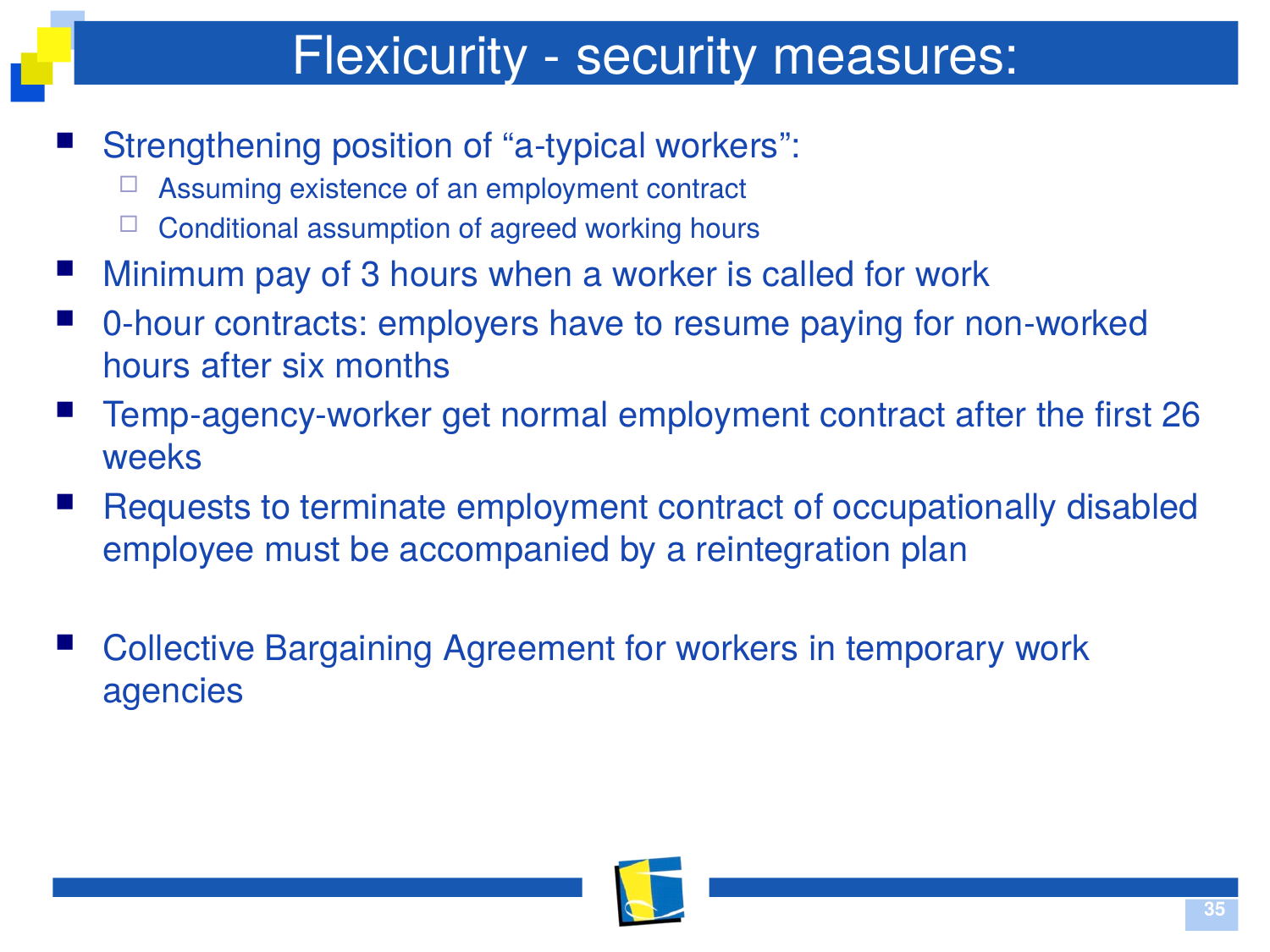

# Flexicurity - security measures:
Strengthening position of “a-typical workers”:
Assuming existence of an employment contract
Conditional assumption of agreed working hours
Minimum pay of 3 hours when a worker is called for work
0-hour contracts: employers have to resume paying for non-worked hours after six months
Temp-agency-worker get normal employment contract after the first 26 weeks
Requests to terminate employment contract of occupationally disabled employee must be accompanied by a reintegration plan

Collective Bargaining Agreement for workers in temporary work agencies
35